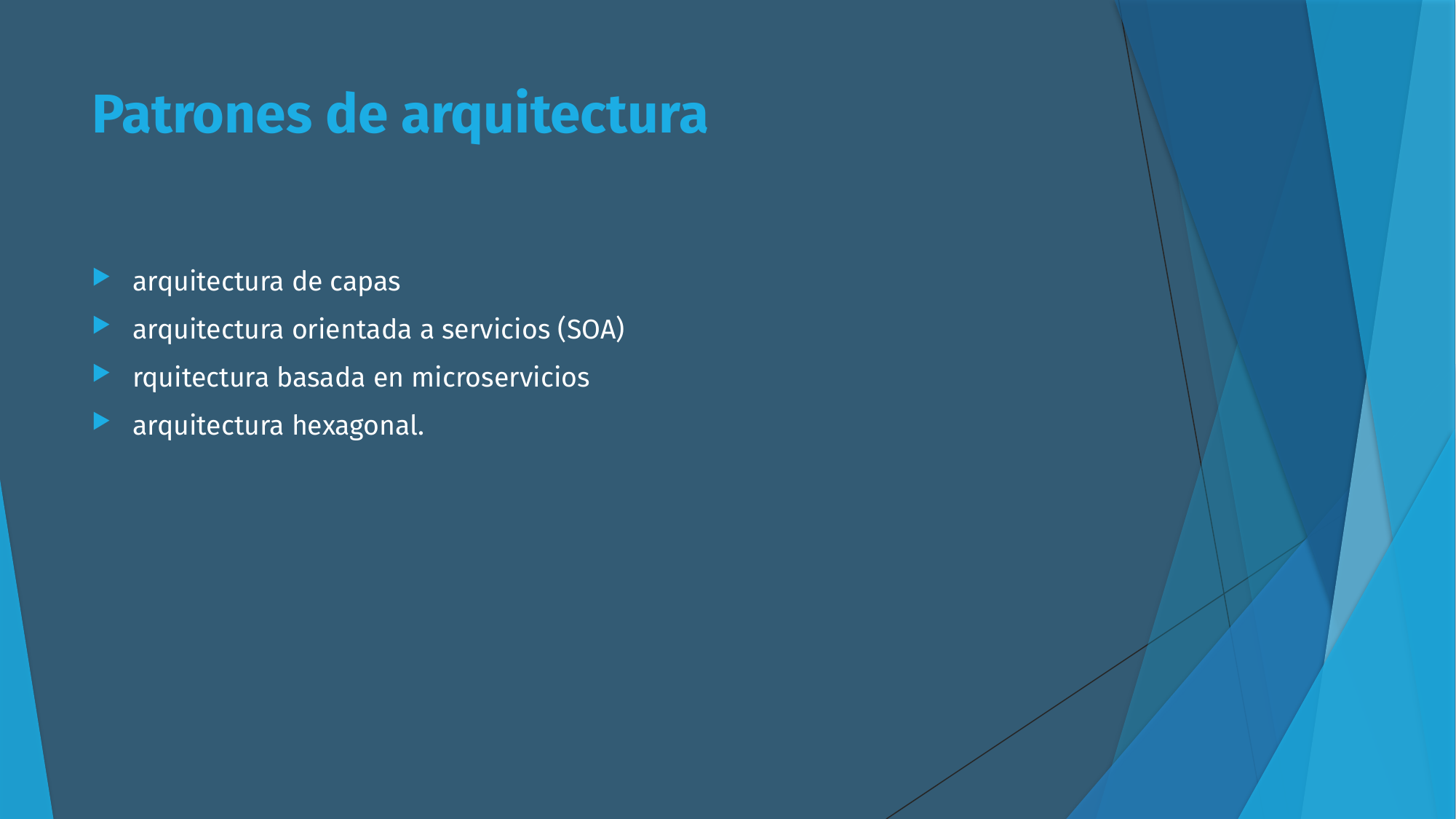

# Patrones de arquitectura
arquitectura de capas
arquitectura orientada a servicios (SOA)
rquitectura basada en microservicios
arquitectura hexagonal.